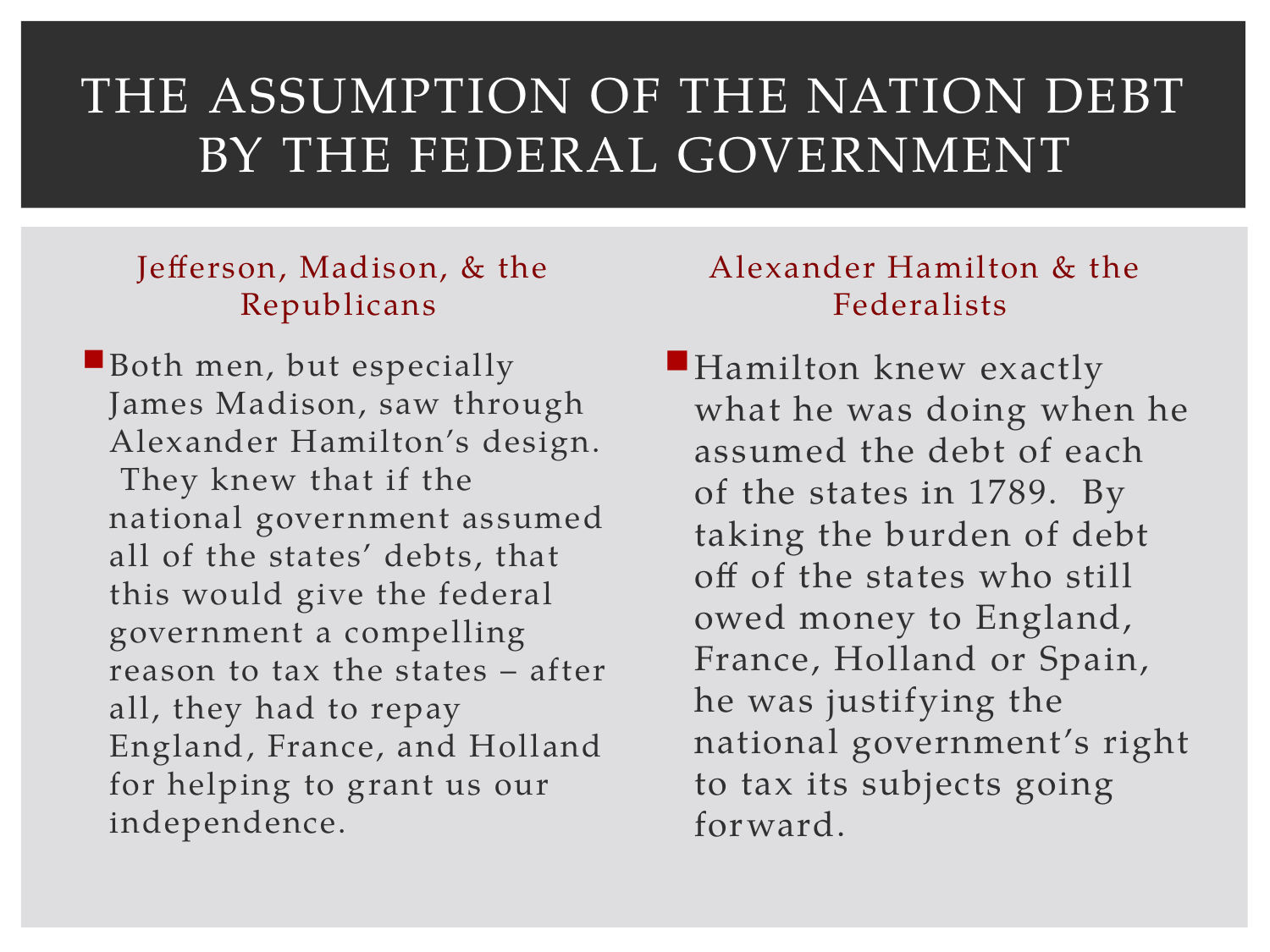

# The Assumption of the Nation debt by the Federal Government
Jefferson, Madison, & the Republicans
Alexander Hamilton & the Federalists
Both men, but especially James Madison, saw through Alexander Hamilton’s design.  They knew that if the national government assumed all of the states’ debts, that this would give the federal government a compelling reason to tax the states – after all, they had to repay England, France, and Holland for helping to grant us our independence.
Hamilton knew exactly what he was doing when he assumed the debt of each of the states in 1789.  By taking the burden of debt off of the states who still owed money to England, France, Holland or Spain, he was justifying the national government’s right to tax its subjects going forward.